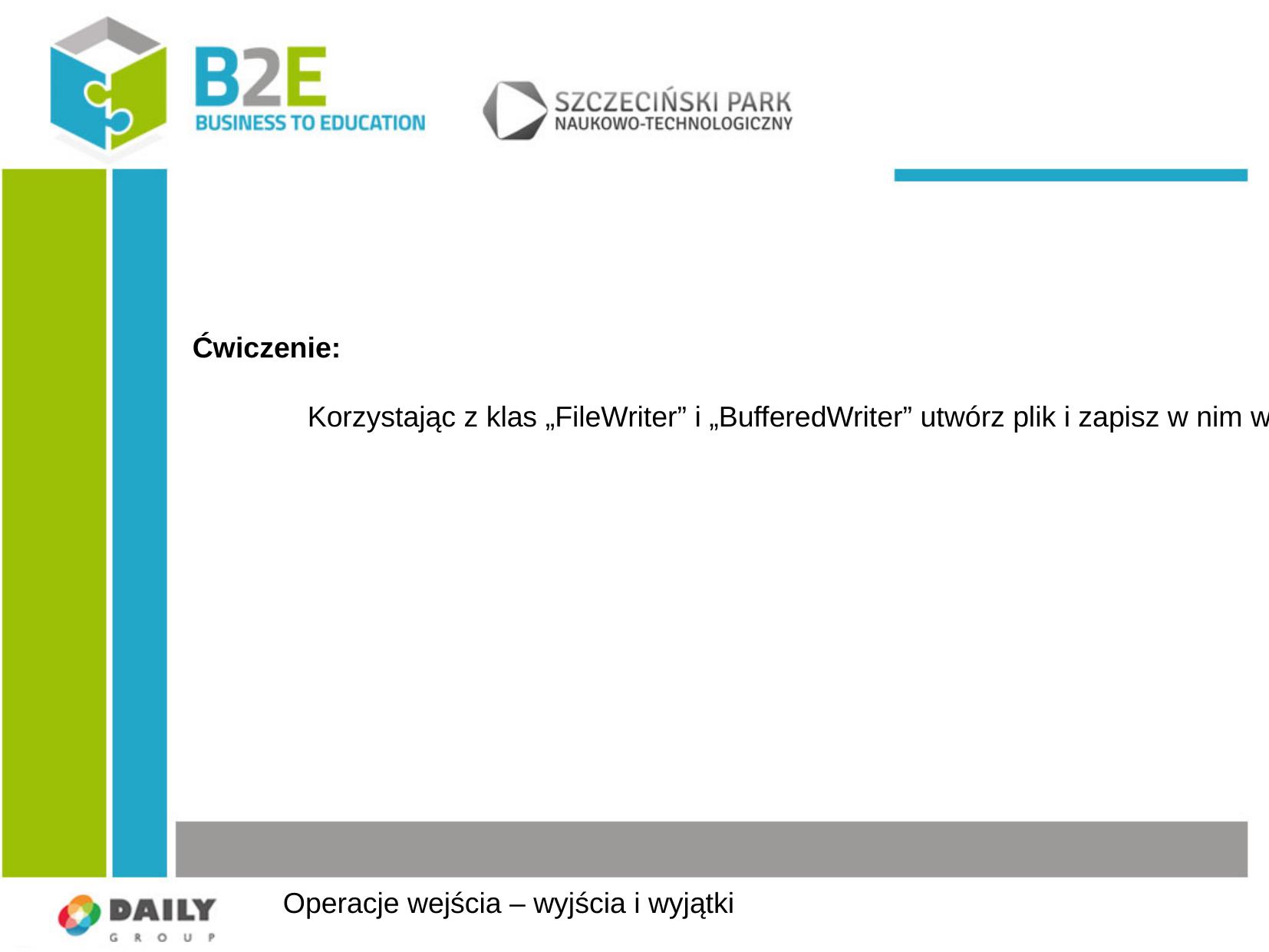

Ćwiczenie:

	Korzystając z klas „FileWriter” i „BufferedWriter” utwórz plik i zapisz w nim własny tekst.
Operacje wejścia – wyjścia i wyjątki